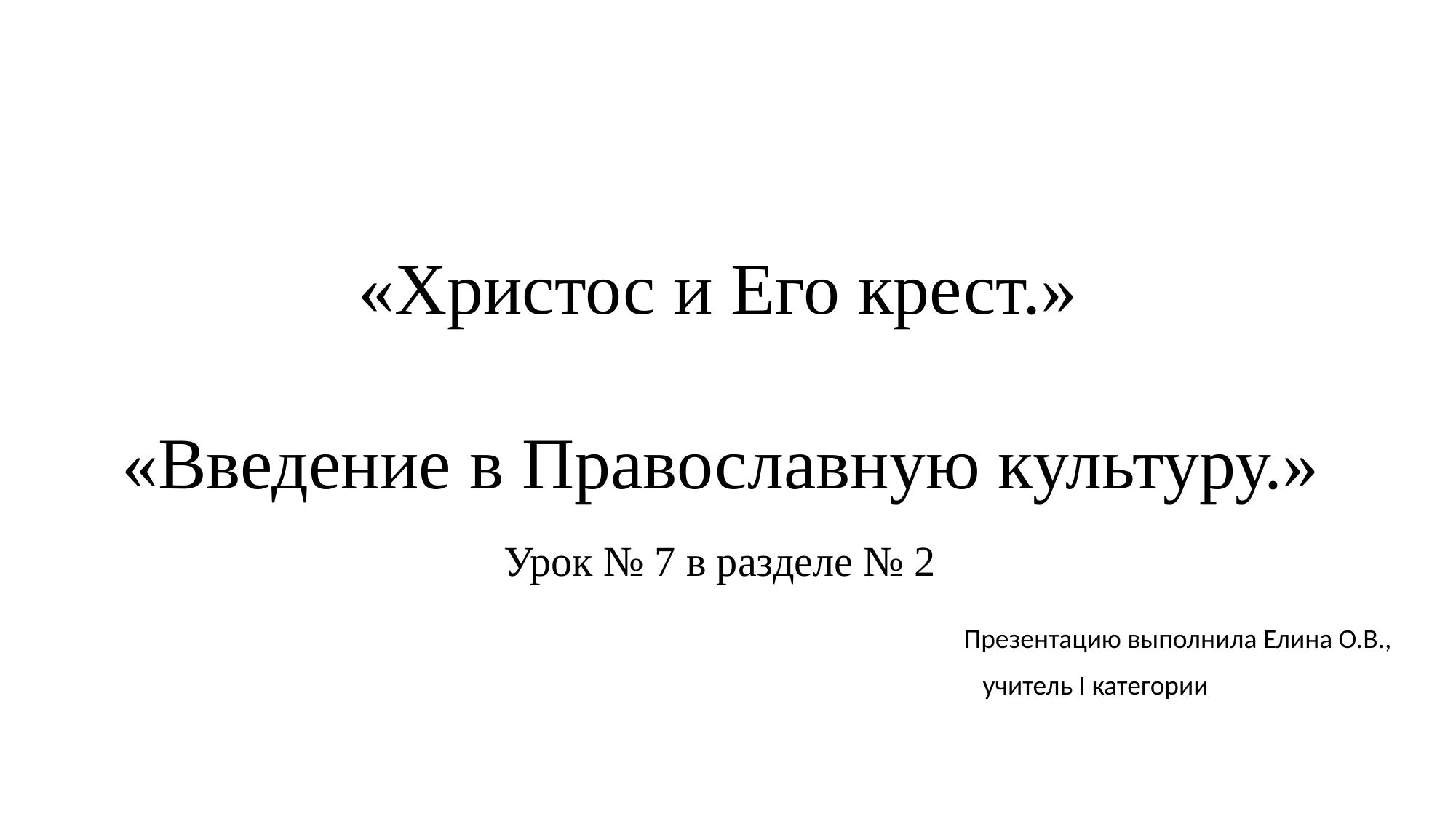

«Христос и Его крест.»

«Введение в Православную культуру.»
                     Урок № 7 в разделе № 2
Презентацию выполнила Елина О.В.,
   учитель I категории